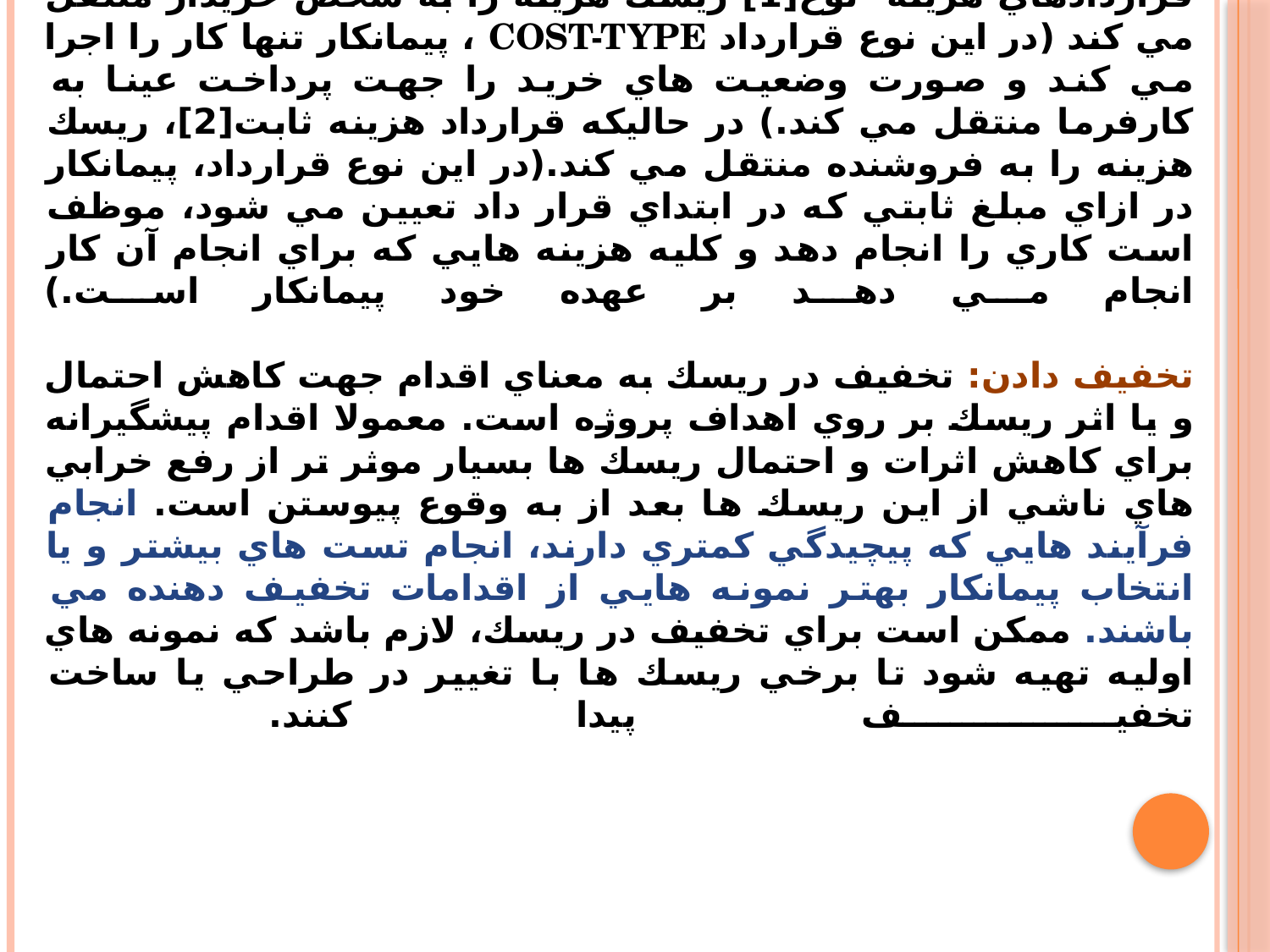

# انتقال: در اين روش مي توان ريسك و يا اثرات ناشي از آن را به شخص سومي منتقل كرد و بدين وسيله مسئوليت رفع آن ريسك به شخصي خارج سازمان منتقل مي شود. اين روش در مقابله با ريسك هاي مالي بسيار كارآمد است. به عنوان مثال استفاده از قراردادهاي هزينه- نوع[1] ريسك هزينه را به شخص خريدار منتقل مي كند (در اين نوع قرارداد Cost-Type ، پيمانكار تنها كار را اجرا مي كند و صورت وضعيت هاي خريد را جهت پرداخت عينا به كارفرما منتقل مي كند.) در حاليكه قرارداد هزينه ثابت[2]، ريسك هزينه را به فروشنده منتقل مي كند.(در اين نوع قرارداد، پيمانكار در ازاي مبلغ ثابتي كه در ابتداي قرار داد تعيين مي شود، موظف است كاري را انجام دهد و كليه هزينه هايي كه براي انجام آن كار انجام مي دهد بر عهده خود پيمانكار است.) تخفيف دادن: تخفيف در ريسك به معناي اقدام جهت كاهش احتمال و يا اثر ريسك بر روي اهداف پروژه است. معمولا اقدام پيشگيرانه براي كاهش اثرات و احتمال ريسك ها بسيار موثر تر از رفع خرابي هاي ناشي از اين ريسك ها بعد از به وقوع پيوستن است. انجام فرآيند هايي كه پيچيدگي كمتري دارند، انجام تست هاي بيشتر و يا انتخاب پيمانكار بهتر نمونه هايي از اقدامات تخفيف دهنده مي باشند. ممكن است براي تخفيف در ريسك، لازم باشد كه نمونه هاي اوليه تهيه شود تا برخي ريسك ها با تغيير در طراحي يا ساخت تخفيف پيدا كنند.